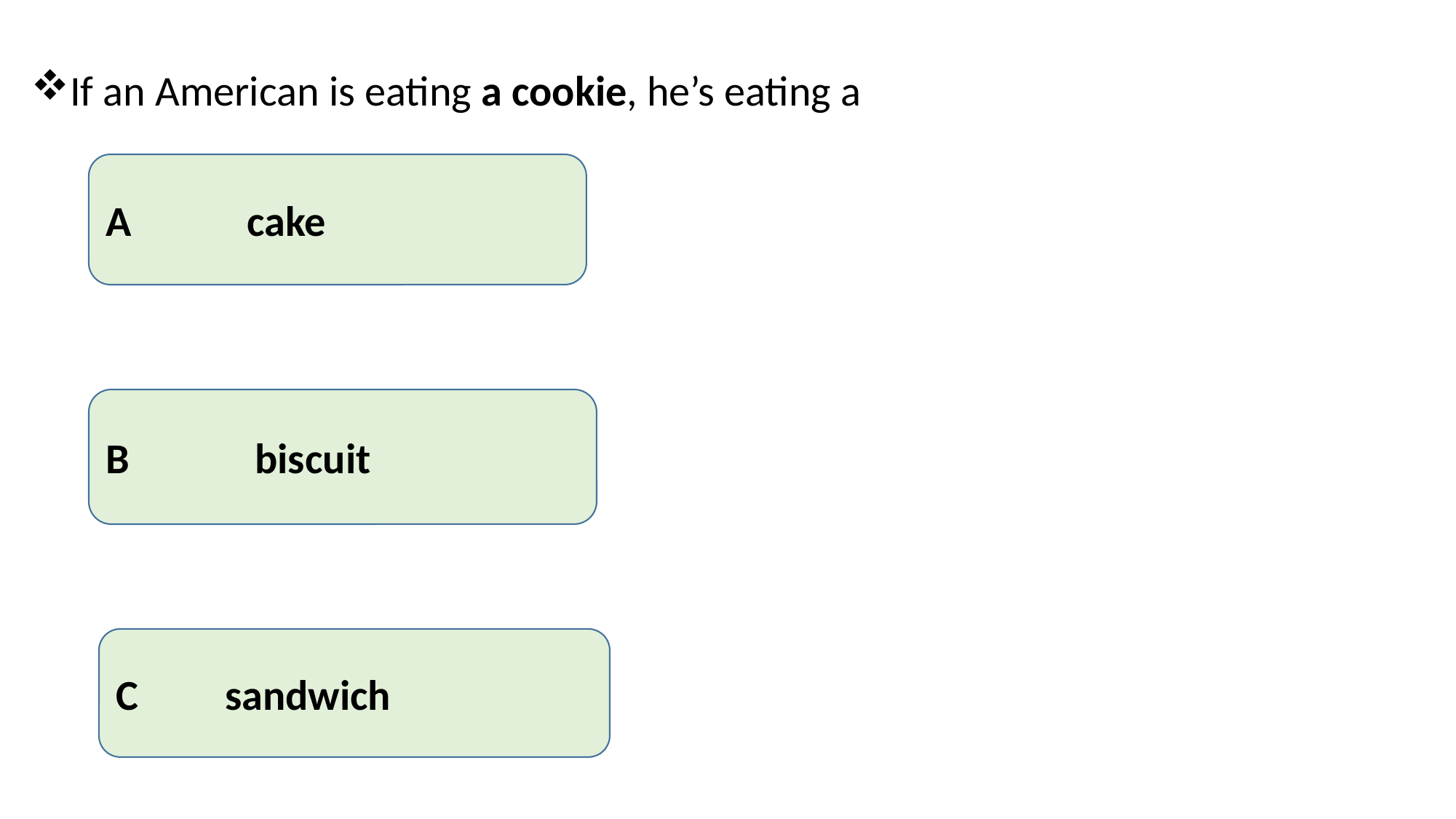

#
If an American is eating a cookie, he’s eating a

A            cake
B             biscuit
C         sandwich